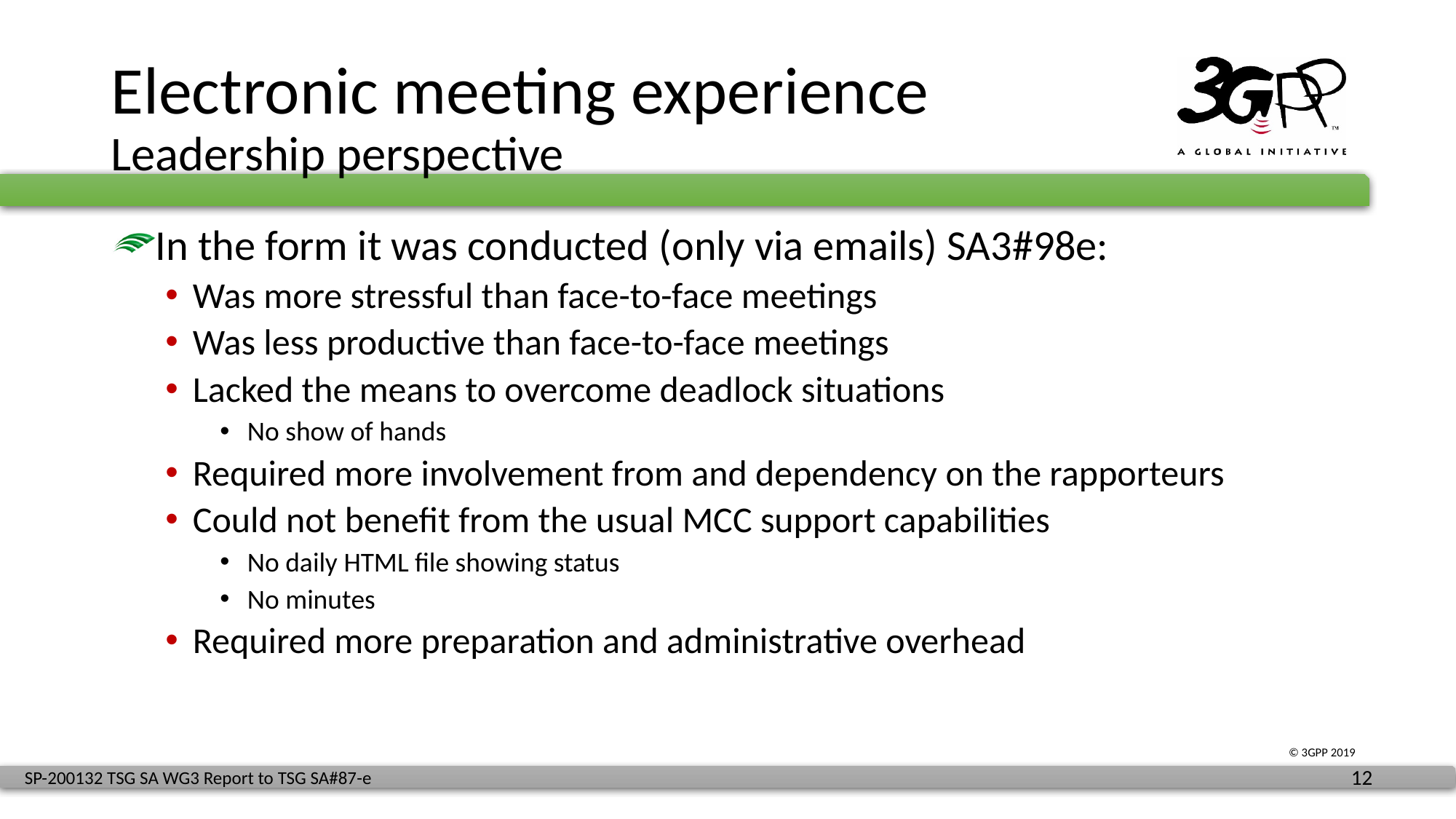

# Electronic meeting experience Leadership perspective
In the form it was conducted (only via emails) SA3#98e:
Was more stressful than face-to-face meetings
Was less productive than face-to-face meetings
Lacked the means to overcome deadlock situations
No show of hands
Required more involvement from and dependency on the rapporteurs
Could not benefit from the usual MCC support capabilities
No daily HTML file showing status
No minutes
Required more preparation and administrative overhead